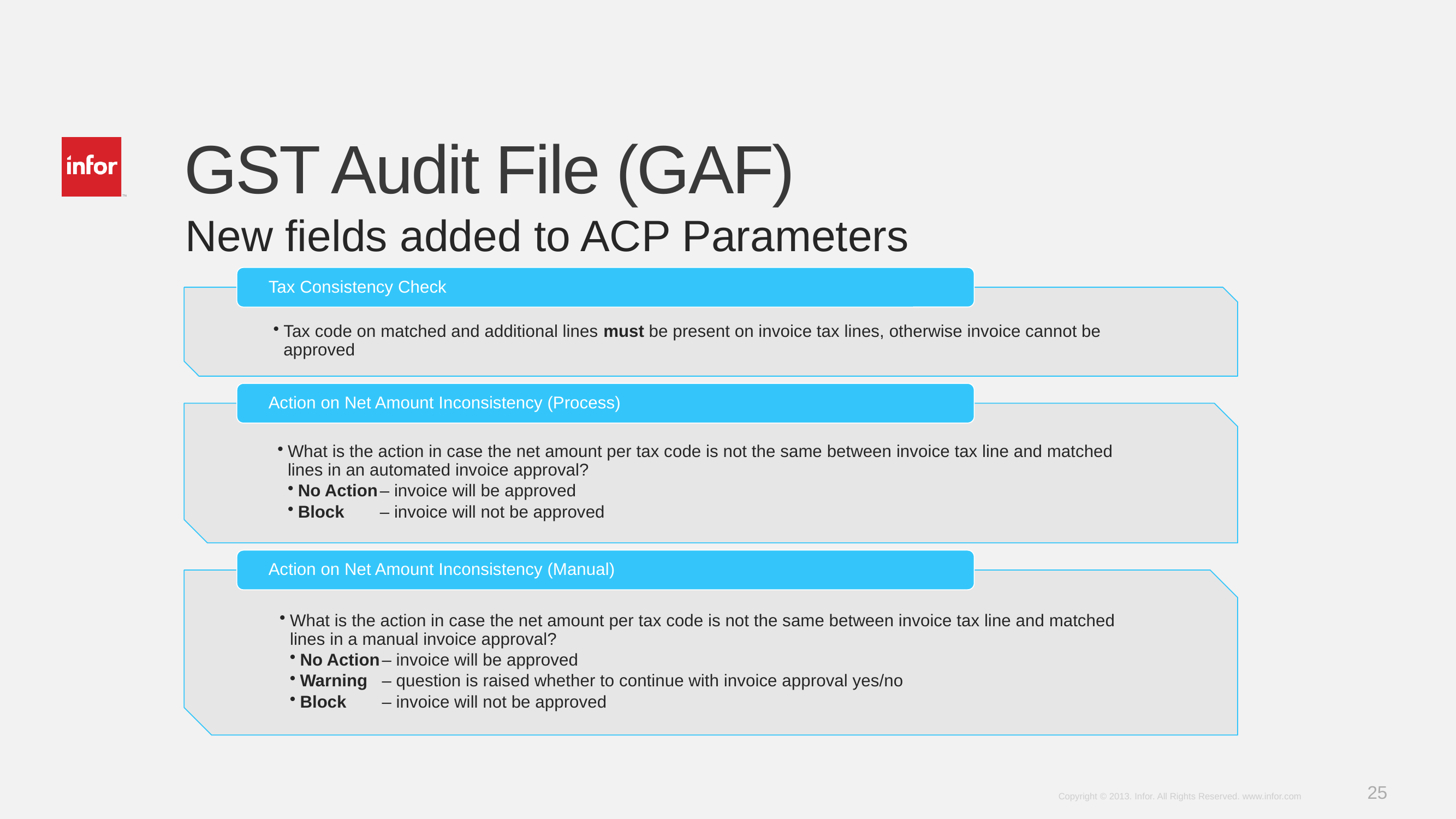

# GST Audit File (GAF)
New fields added to ACP Parameters

Tax code on matched and additional lines must be present on invoice tax lines, otherwise invoice cannot be approved
Tax Consistency Check
What is the action in case the net amount per tax code is not the same between invoice tax line and matched lines in an automated invoice approval?
No Action	– invoice will be approved
Block	– invoice will not be approved
Action on Net Amount Inconsistency (Process)
What is the action in case the net amount per tax code is not the same between invoice tax line and matched lines in a manual invoice approval?
No Action	– invoice will be approved
Warning	– question is raised whether to continue with invoice approval yes/no
Block	– invoice will not be approved
Action on Net Amount Inconsistency (Manual)